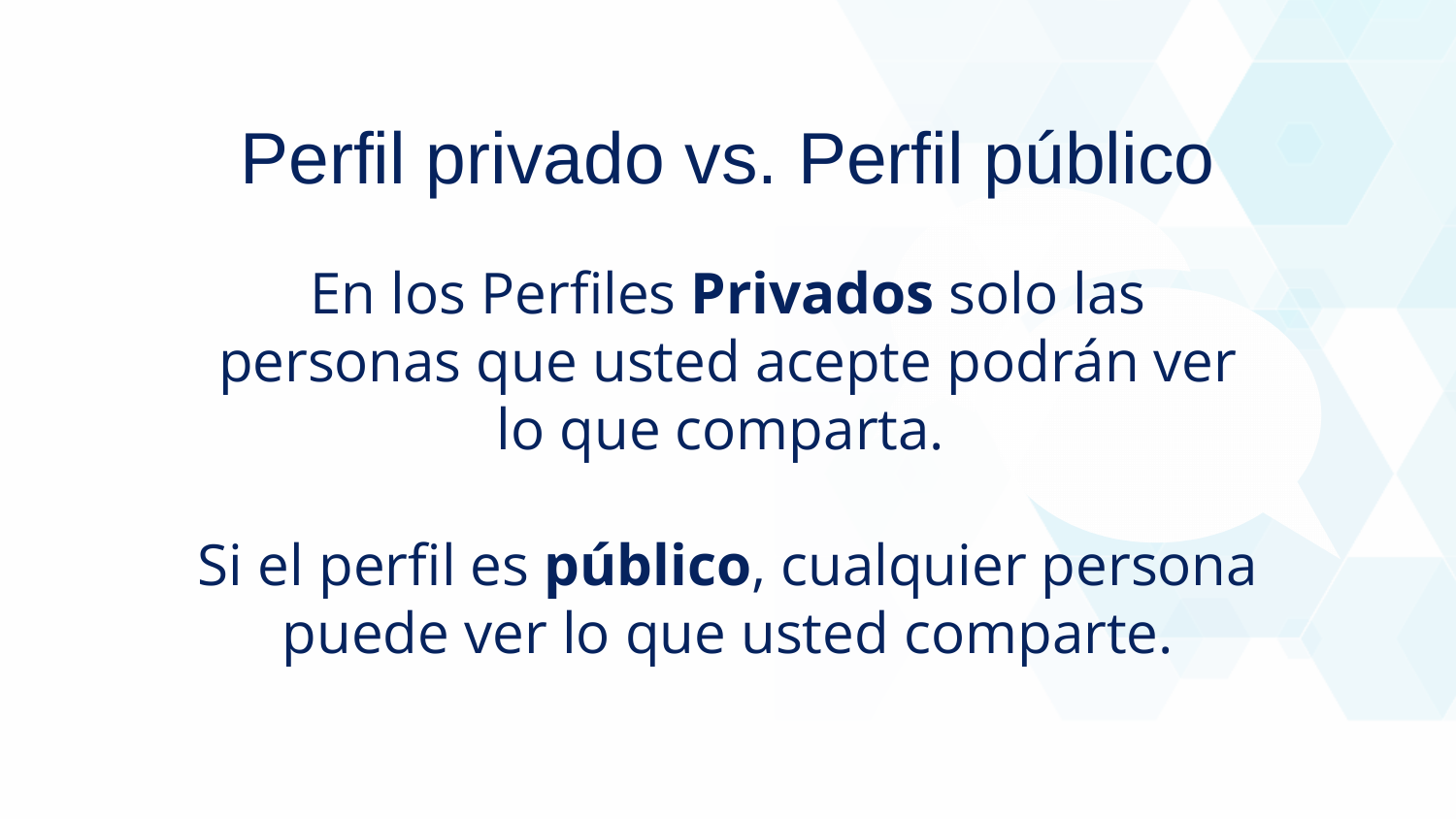

Perfil privado vs. Perfil público
En los Perfiles Privados solo las personas que usted acepte podrán ver lo que comparta.

Si el perfil es público, cualquier persona puede ver lo que usted comparte.